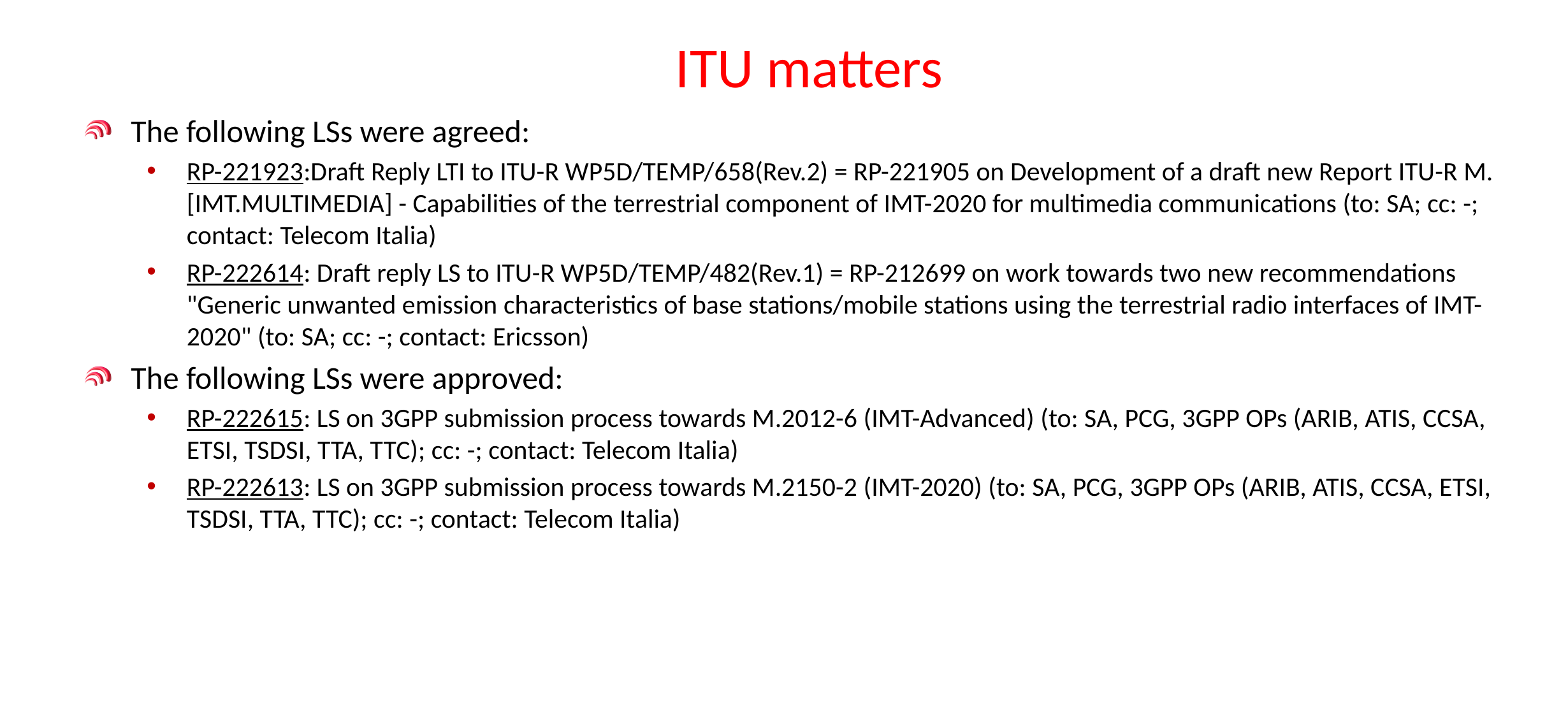

# ITU matters
The following LSs were agreed:
RP-221923:Draft Reply LTI to ITU-R WP5D/TEMP/658(Rev.2) = RP-221905 on Development of a draft new Report ITU-R M.[IMT.MULTIMEDIA] - Capabilities of the terrestrial component of IMT-2020 for multimedia communications (to: SA; cc: -; contact: Telecom Italia)
RP-222614: Draft reply LS to ITU-R WP5D/TEMP/482(Rev.1) = RP-212699 on work towards two new recommendations "Generic unwanted emission characteristics of base stations/mobile stations using the terrestrial radio interfaces of IMT-2020" (to: SA; cc: -; contact: Ericsson)
The following LSs were approved:
RP-222615: LS on 3GPP submission process towards M.2012-6 (IMT-Advanced) (to: SA, PCG, 3GPP OPs (ARIB, ATIS, CCSA, ETSI, TSDSI, TTA, TTC); cc: -; contact: Telecom Italia)
RP-222613: LS on 3GPP submission process towards M.2150-2 (IMT-2020) (to: SA, PCG, 3GPP OPs (ARIB, ATIS, CCSA, ETSI, TSDSI, TTA, TTC); cc: -; contact: Telecom Italia)